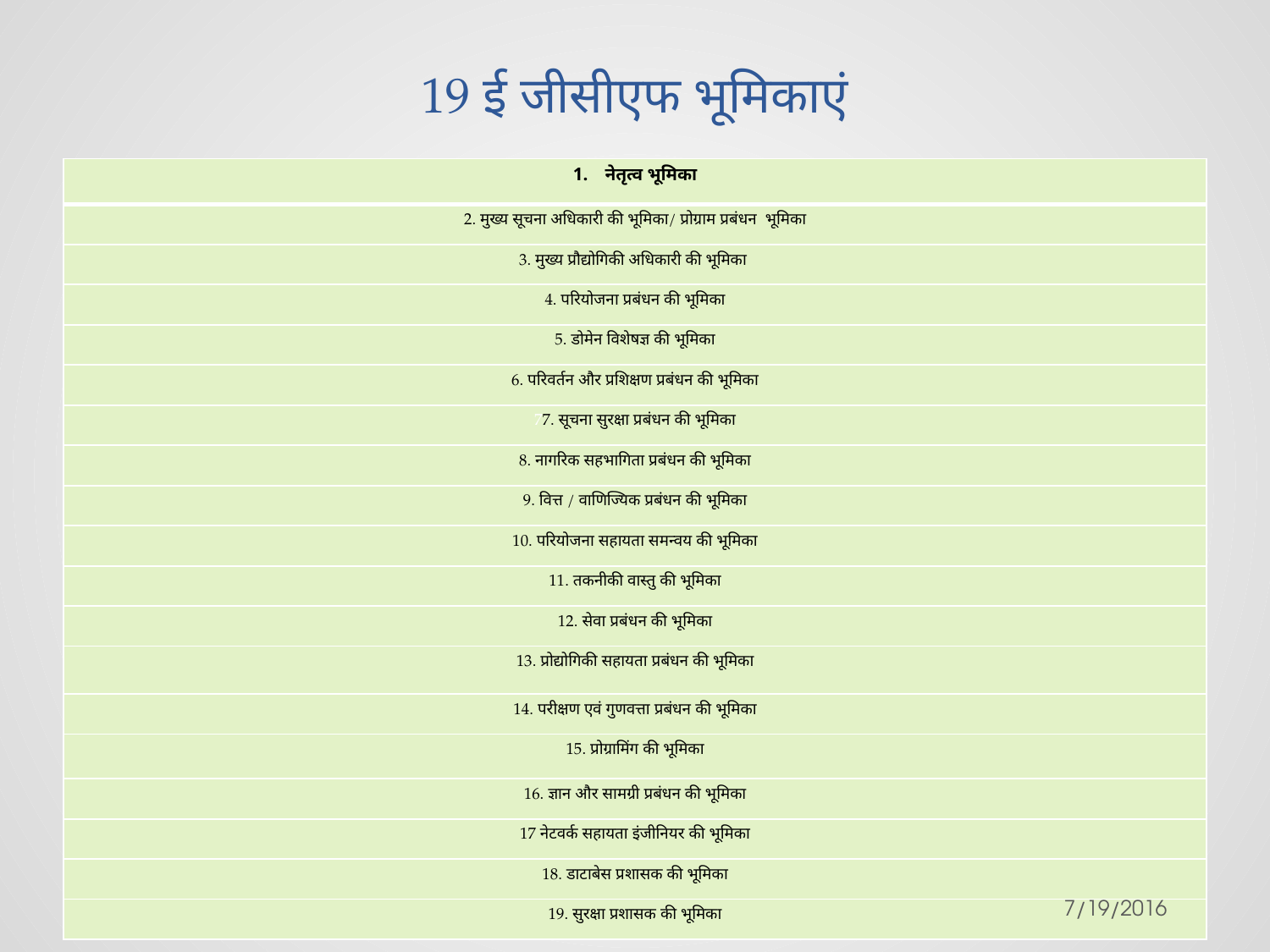

# 19 ई जीसीएफ भूमिकाएं
| नेतृत्व भूमिका |
| --- |
| 2. मुख्य सूचना अधिकारी की भूमिका/ प्रोग्राम प्रबंधन भूमिका |
| 3. मुख्य प्रौद्योगिकी अधिकारी की भूमिका |
| 4. परियोजना प्रबंधन की भूमिका |
| 5. डोमेन विशेषज्ञ की भूमिका |
| 6. परिवर्तन और प्रशिक्षण प्रबंधन की भूमिका |
| 77. सूचना सुरक्षा प्रबंधन की भूमिका |
| 8. नागरिक सहभागिता प्रबंधन की भूमिका |
| 9. वित्त / वाणिज्यिक प्रबंधन की भूमिका |
| 10. परियोजना सहायता समन्वय की भूमिका |
| 11. तकनीकी वास्तु की भूमिका |
| 12. सेवा प्रबंधन की भूमिका |
| 13. प्रोद्योगिकी सहायता प्रबंधन की भूमिका |
| 14. परीक्षण एवं गुणवत्ता प्रबंधन की भूमिका |
| 15. प्रोग्रामिंग की भूमिका |
| 16. ज्ञान और सामग्री प्रबंधन की भूमिका |
| 17 नेटवर्क सहायता इंजीनियर की भूमिका |
| 18. डाटाबेस प्रशासक की भूमिका |
| 19. सुरक्षा प्रशासक की भूमिका |
7/19/2016
4